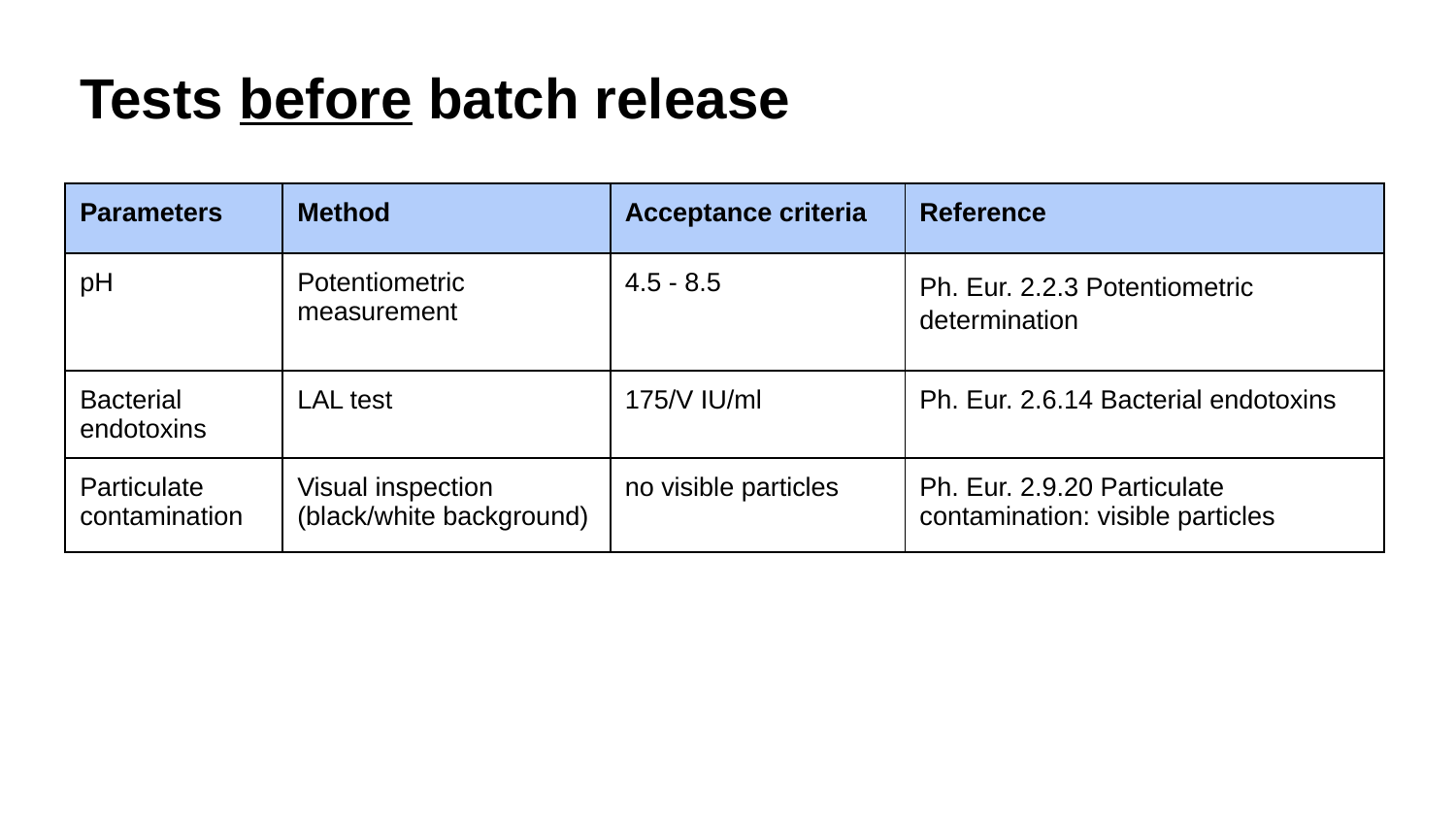

# Tests before batch release
| Parameters | Method | Acceptance criteria | Reference |
| --- | --- | --- | --- |
| pH | Potentiometric measurement | 4.5 - 8.5 | Ph. Eur. 2.2.3 Potentiometric determination |
| Bacterial endotoxins | LAL test | 175/V IU/ml | Ph. Eur. 2.6.14 Bacterial endotoxins |
| Particulate contamination | Visual inspection (black/white background) | no visible particles | Ph. Eur. 2.9.20 Particulate contamination: visible particles |